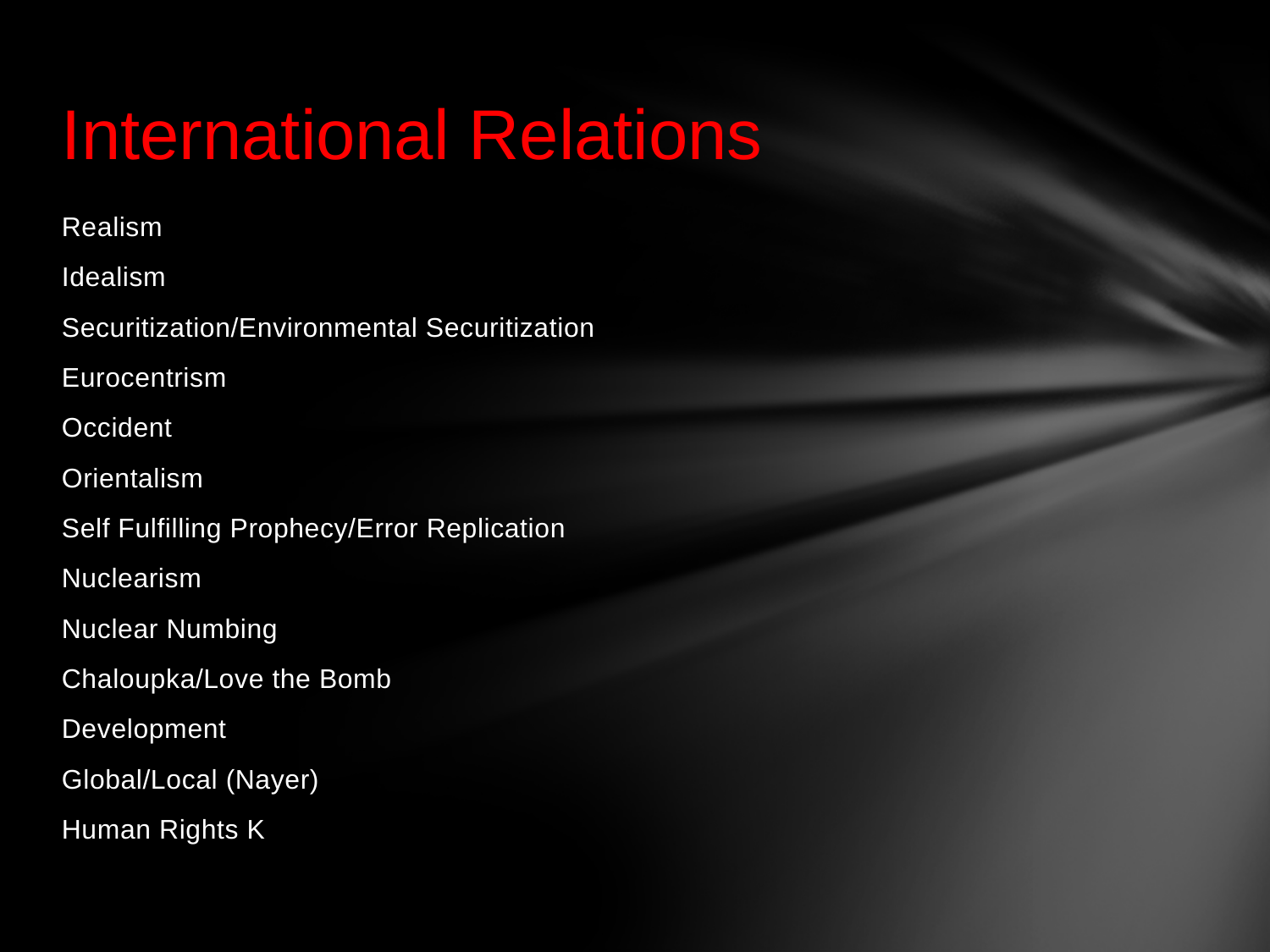

# International Relations
Realism
Idealism
Securitization/Environmental Securitization
Eurocentrism
Occident
Orientalism
Self Fulfilling Prophecy/Error Replication
Nuclearism
Nuclear Numbing
Chaloupka/Love the Bomb
Development
Global/Local (Nayer)
Human Rights K